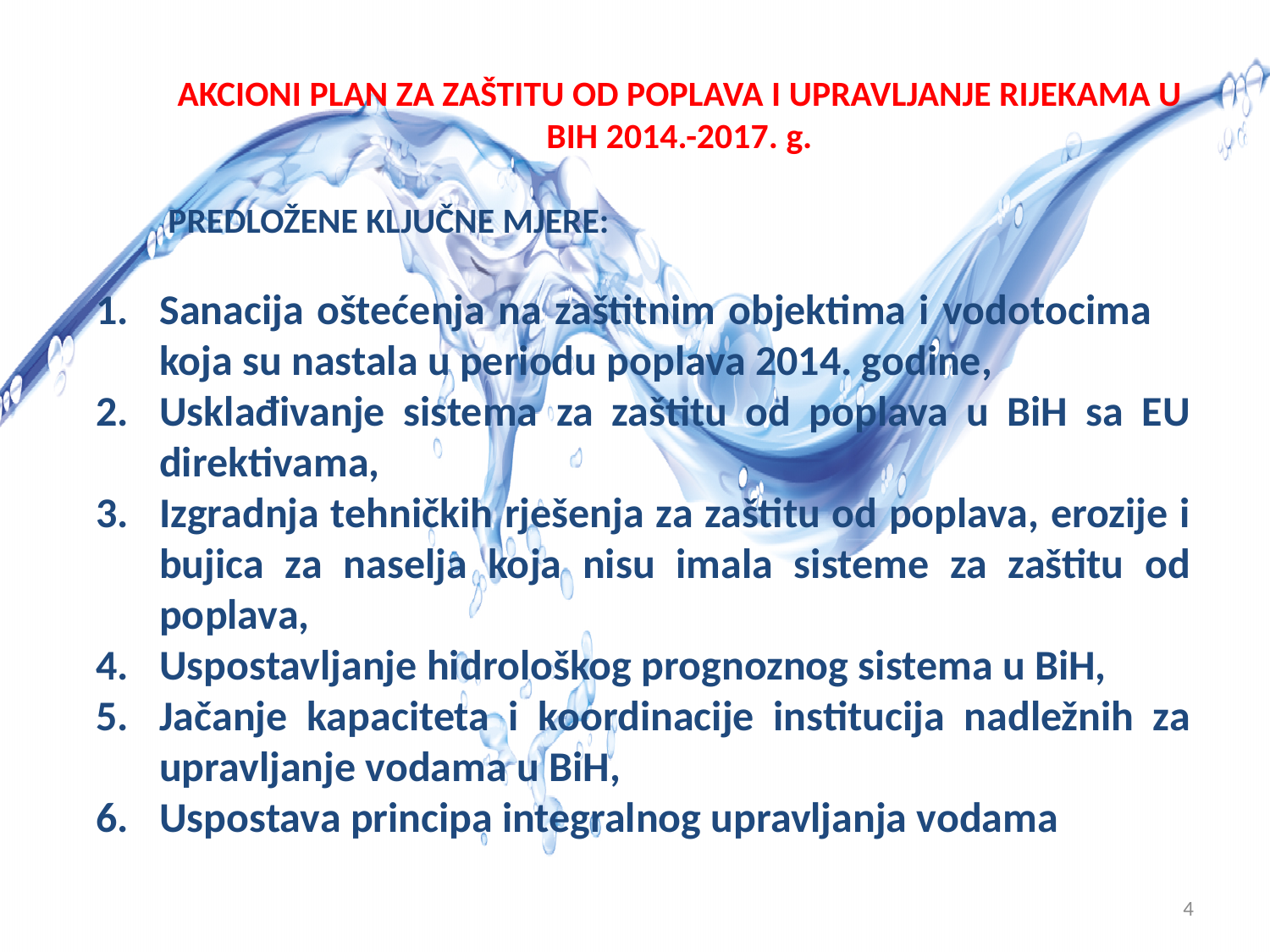

AKCIONI PLAN ZA ZAŠTITU OD POPLAVA I UPRAVLJANJE RIJEKAMA U BIH 2014.-2017. g.

PREDLOŽENE KLJUČNE MJERE:

Sanacija oštećenja na zaštitnim objektima i vodotocima    koja su nastala u periodu poplava 2014. godine,
Usklađivanje sistema za zaštitu od poplava u BiH sa EU direktivama,
Izgradnja tehničkih rješenja za zaštitu od poplava, erozije i bujica za naselja koja nisu imala sisteme za zaštitu od poplava,
Uspostavljanje hidrološkog prognoznog sistema u BiH,
Jačanje kapaciteta i koordinacije institucija nadležnih za upravljanje vodama u BiH,
Uspostava principa integralnog upravljanja vodama
4